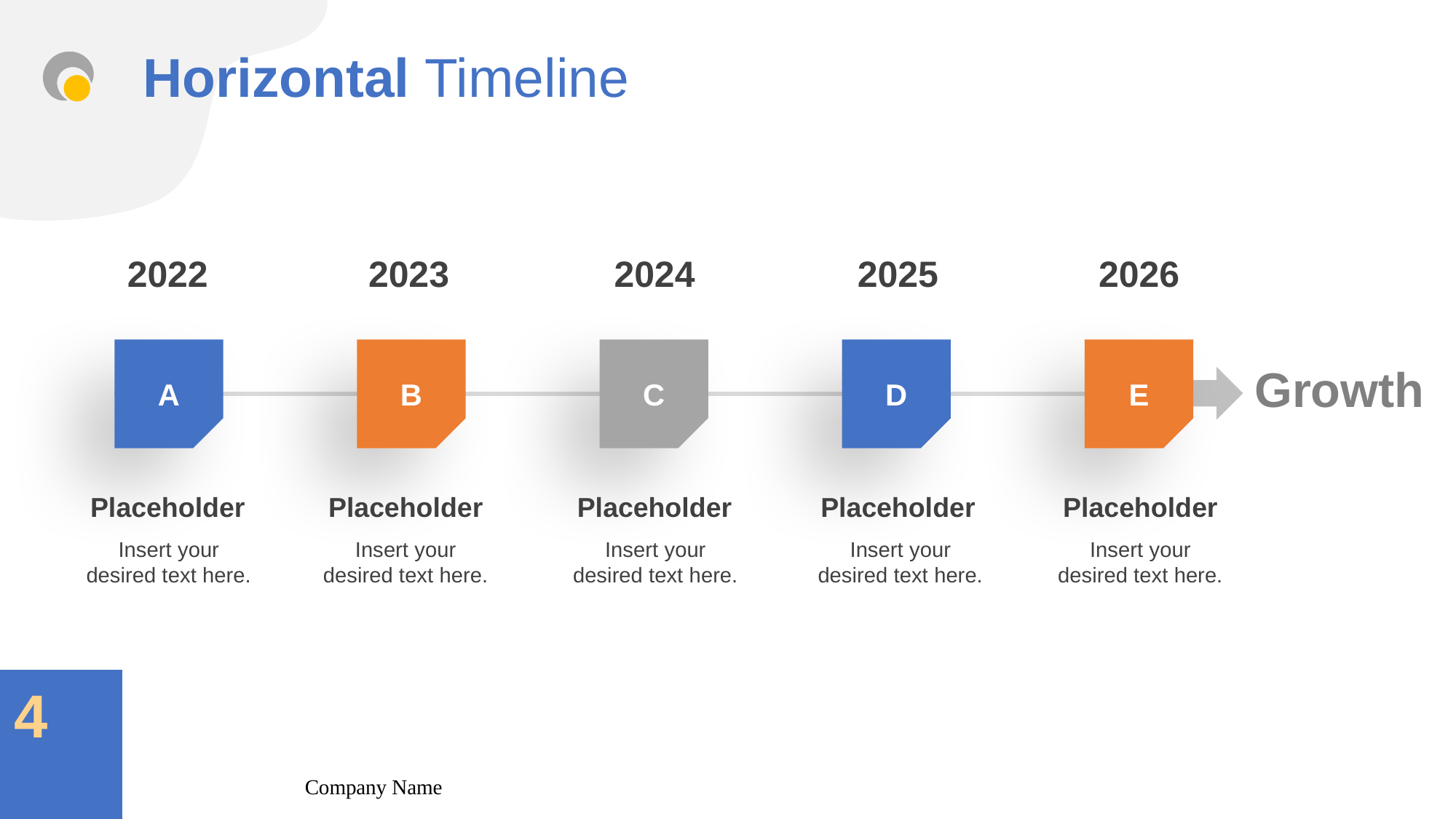

# Horizontal Timeline
2022
2023
2024
2025
2026
A
B
C
D
E
Growth

Placeholder
Placeholder
Placeholder
Placeholder
Placeholder
Insert your desired text here.
Insert your desired text here.
Insert your desired text here.
Insert your desired text here.
Insert your desired text here.
4
Company Name